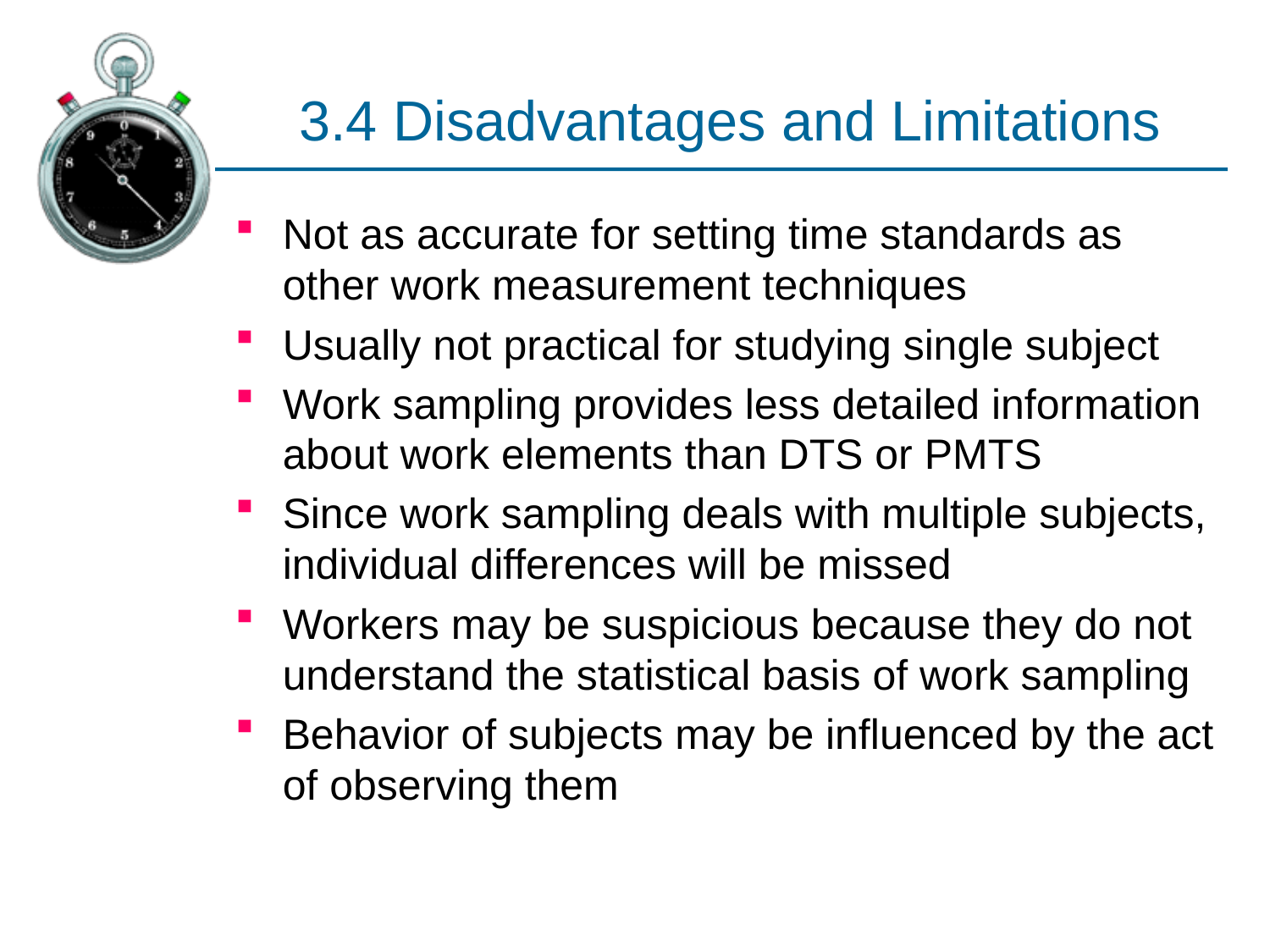

# 3.4 Disadvantages and Limitations
Not as accurate for setting time standards as other work measurement techniques
Usually not practical for studying single subject
Work sampling provides less detailed information about work elements than DTS or PMTS
Since work sampling deals with multiple subjects, individual differences will be missed
Workers may be suspicious because they do not understand the statistical basis of work sampling
Behavior of subjects may be influenced by the act of observing them